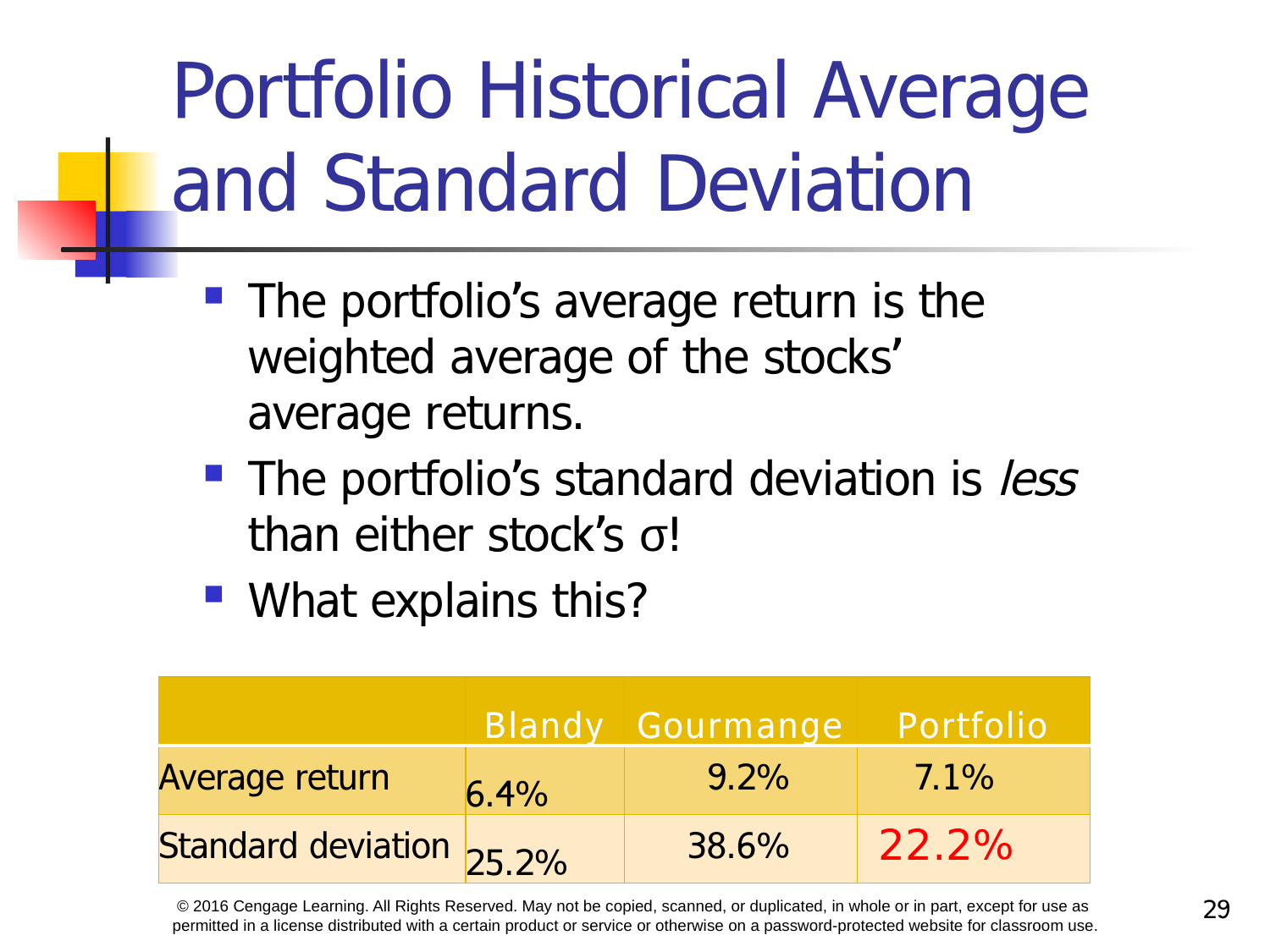

# Portfolio Historical Average and Standard Deviation
The portfolio’s average return is the weighted average of the stocks’ average returns.
The portfolio’s standard deviation is less than either stock’s σ!
What explains this?
|  | Blandy | Gourmange | Portfolio |
| --- | --- | --- | --- |
| Average return | 6.4% | 9.2% | 7.1% |
| Standard deviation | 25.2% | 38.6% | 22.2% |
29